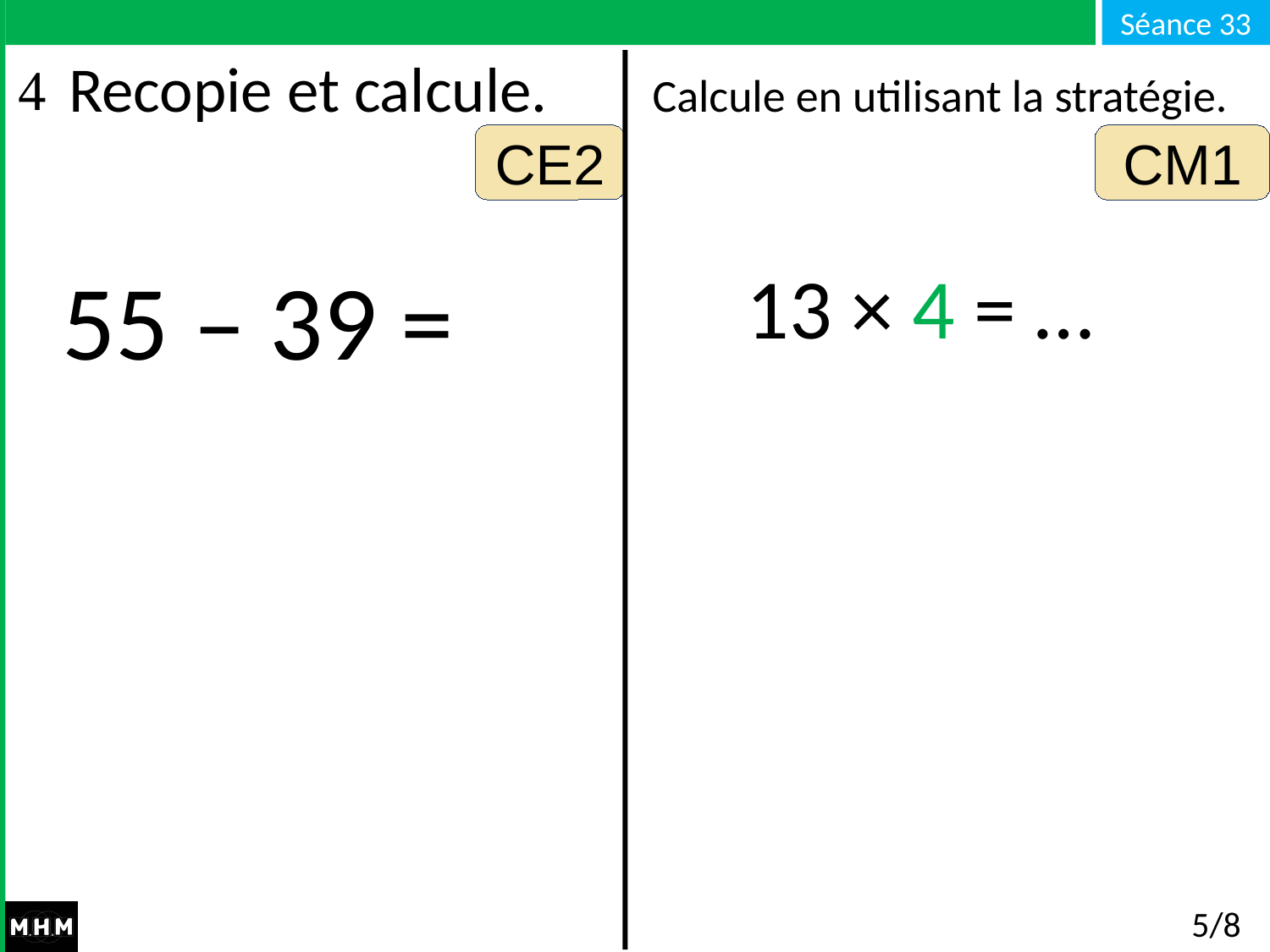

Recopie et calcule.

Calcule en utilisant la stratégie.
CE2
CM1
55 – 39 =
13 × 4 = …
# 5/8